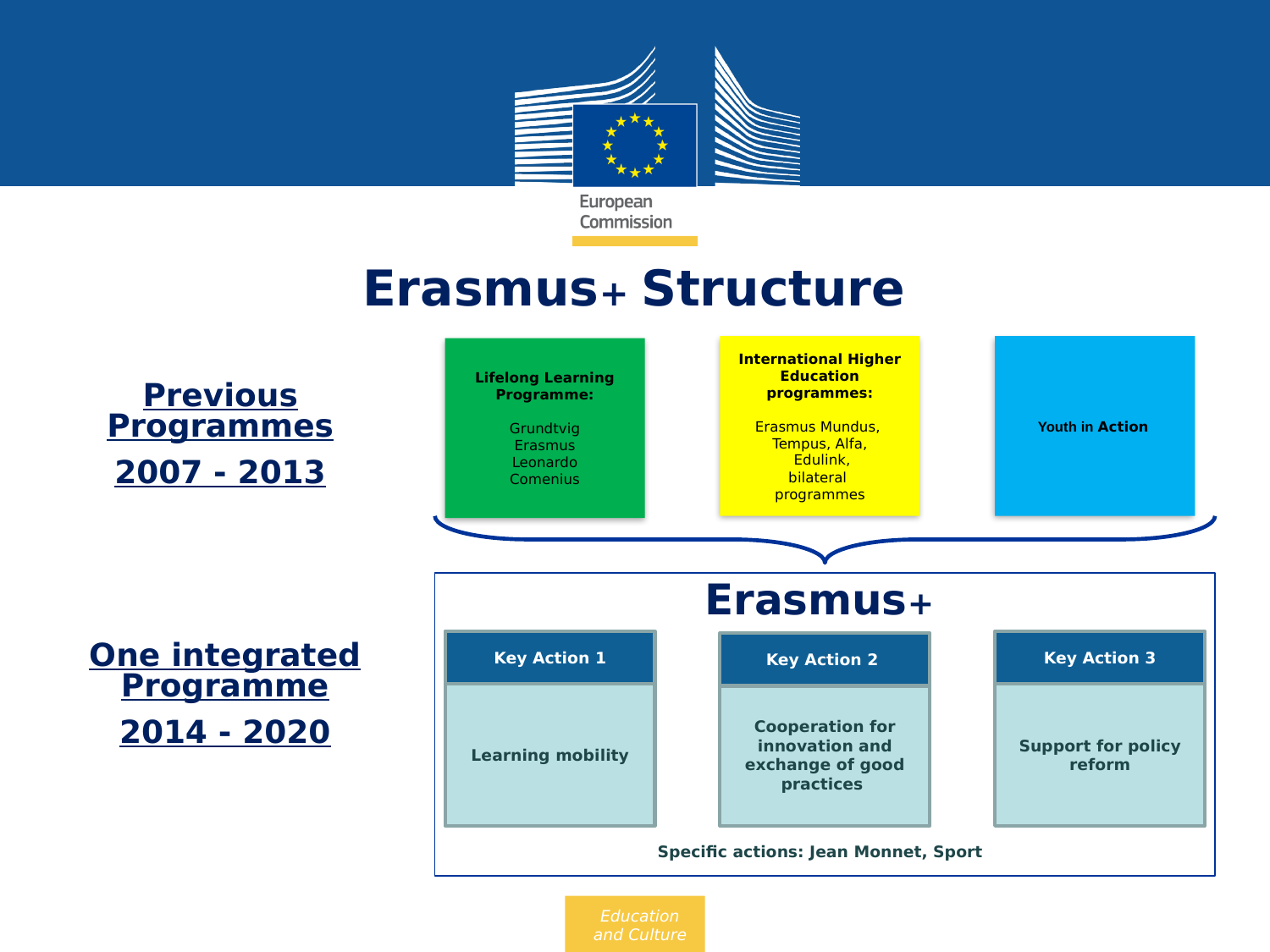

Erasmus+ Structure
International Higher
Education
programmes:
Erasmus Mundus,
Tempus, Alfa,
 Edulink,
bilateral
programmes
Youth in Action
Lifelong Learning Programme:
Grundtvig
Erasmus
Leonardo
Comenius
Previous Programmes
2007 - 2013
Erasmus+

Key Action 3
Support for policy reform
Key Action 1
Learning mobility
Key Action 2
Cooperation for innovation and exchange of good practices
One integrated Programme
2014 - 2020
Specific actions: Jean Monnet, Sport